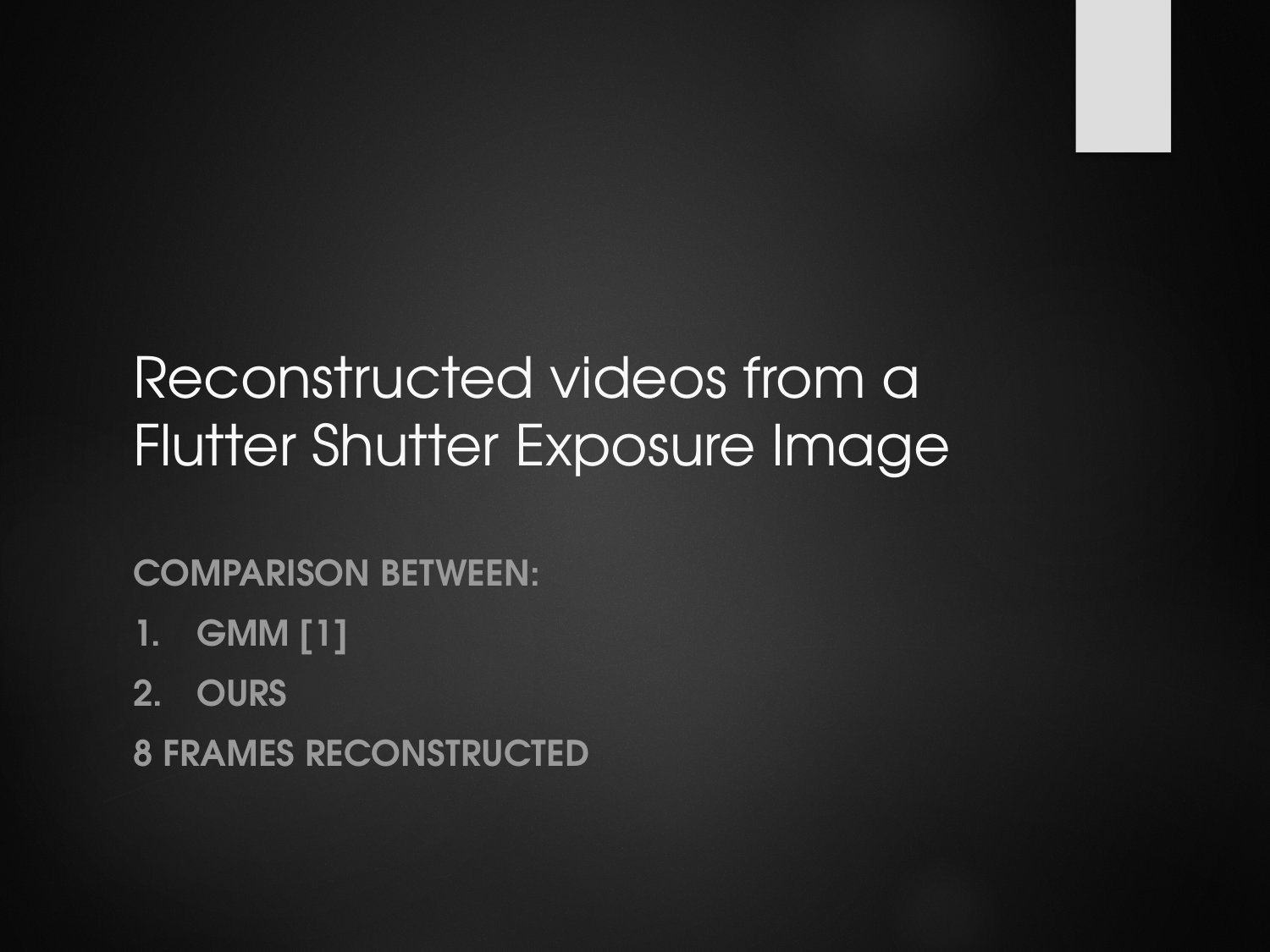

# Reconstructed videos from a Flutter Shutter Exposure Image
COMPARISON BETWEEN:
GMM [1]
OURS
8 FRAMES RECONSTRUCTED